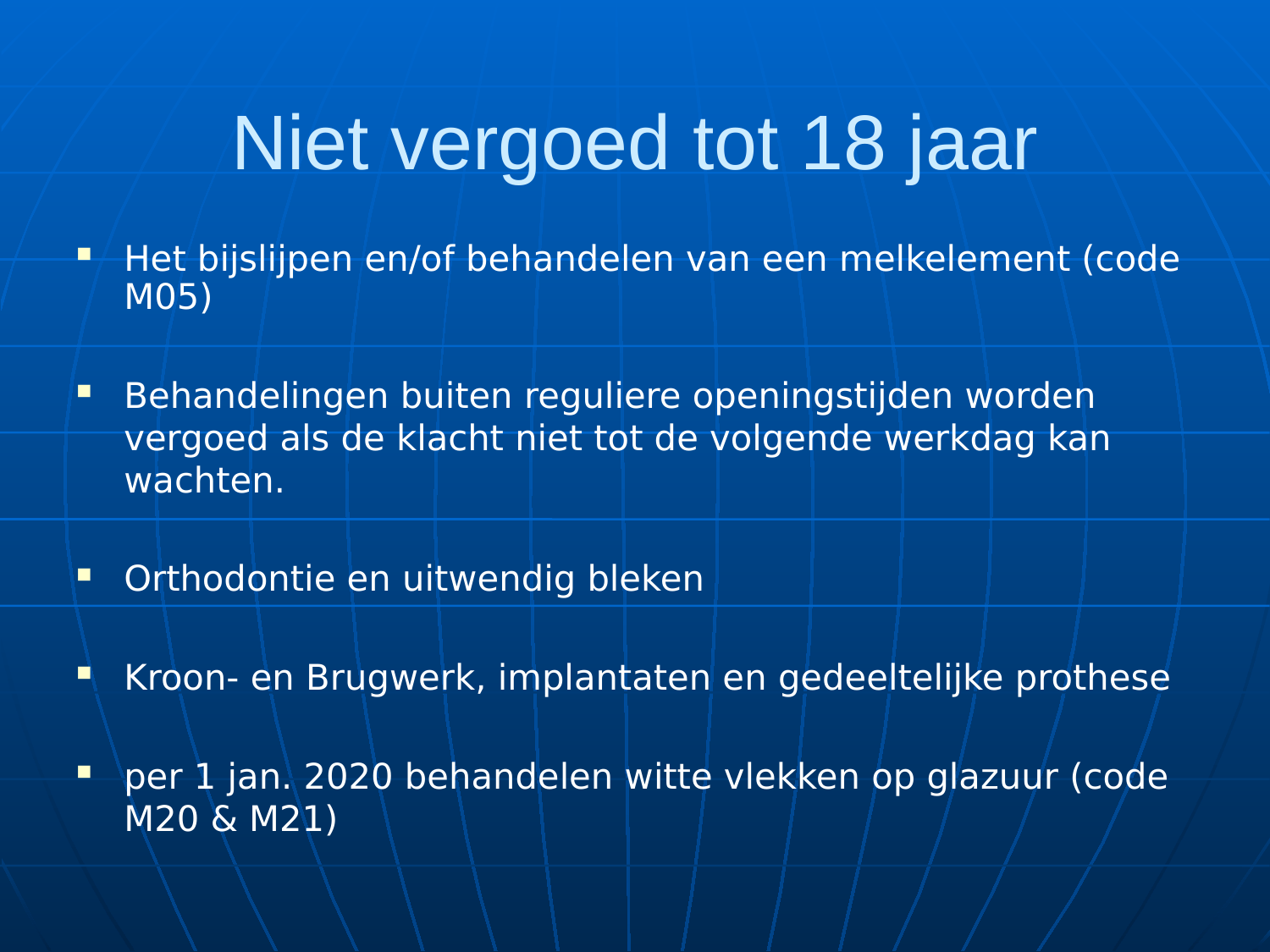

# Niet vergoed tot 18 jaar

Het bijslijpen en/of behandelen van een melkelement (code M05)

Behandelingen buiten reguliere openingstijden worden vergoed als de klacht niet tot de volgende werkdag kan wachten.

Orthodontie en uitwendig bleken

Kroon- en Brugwerk, implantaten en gedeeltelijke prothese

per 1 jan. 2020 behandelen witte vlekken op glazuur (code M20 & M21)